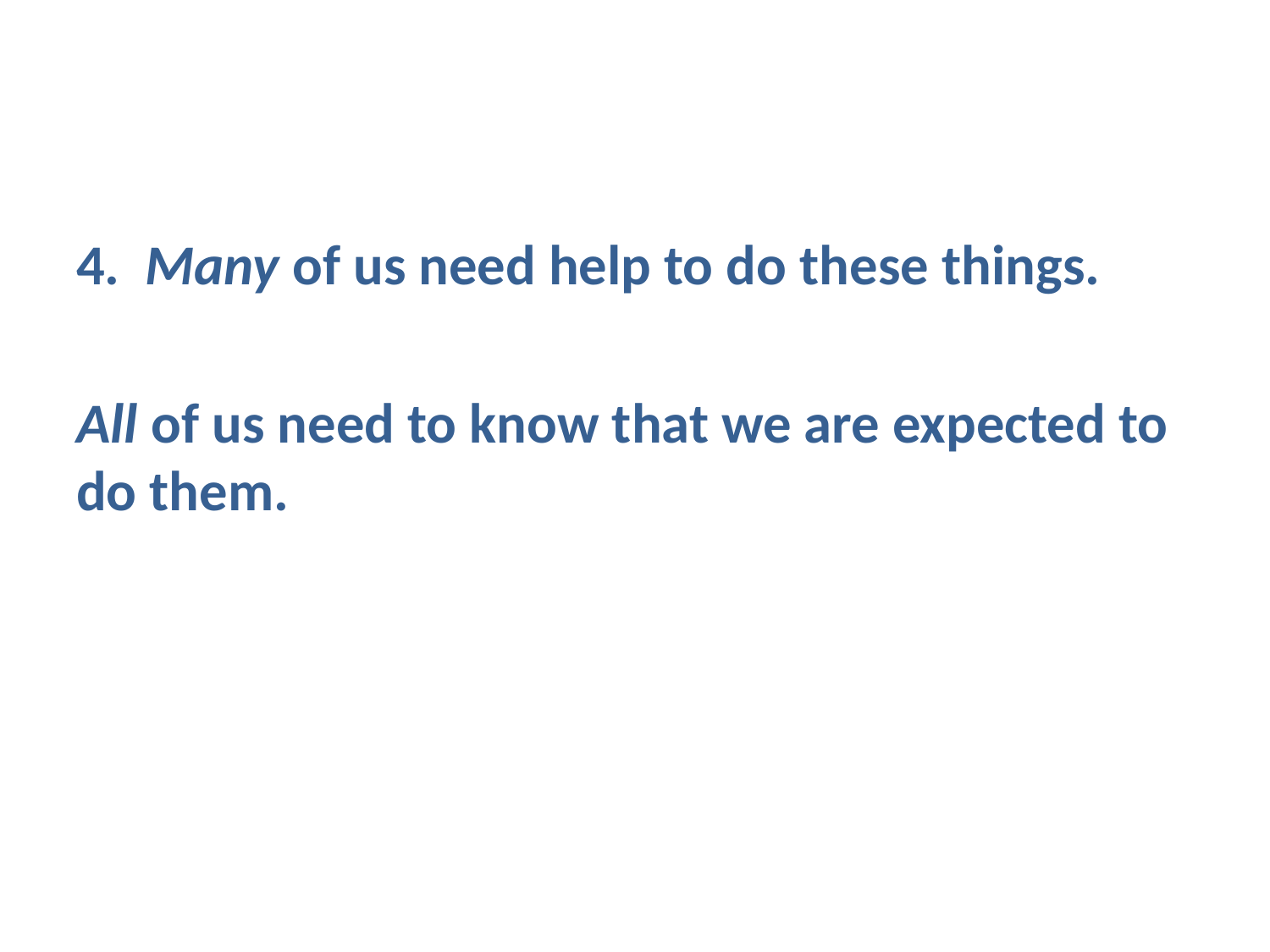

#
4.  Many of us need help to do these things.

All of us need to know that we are expected to do them.